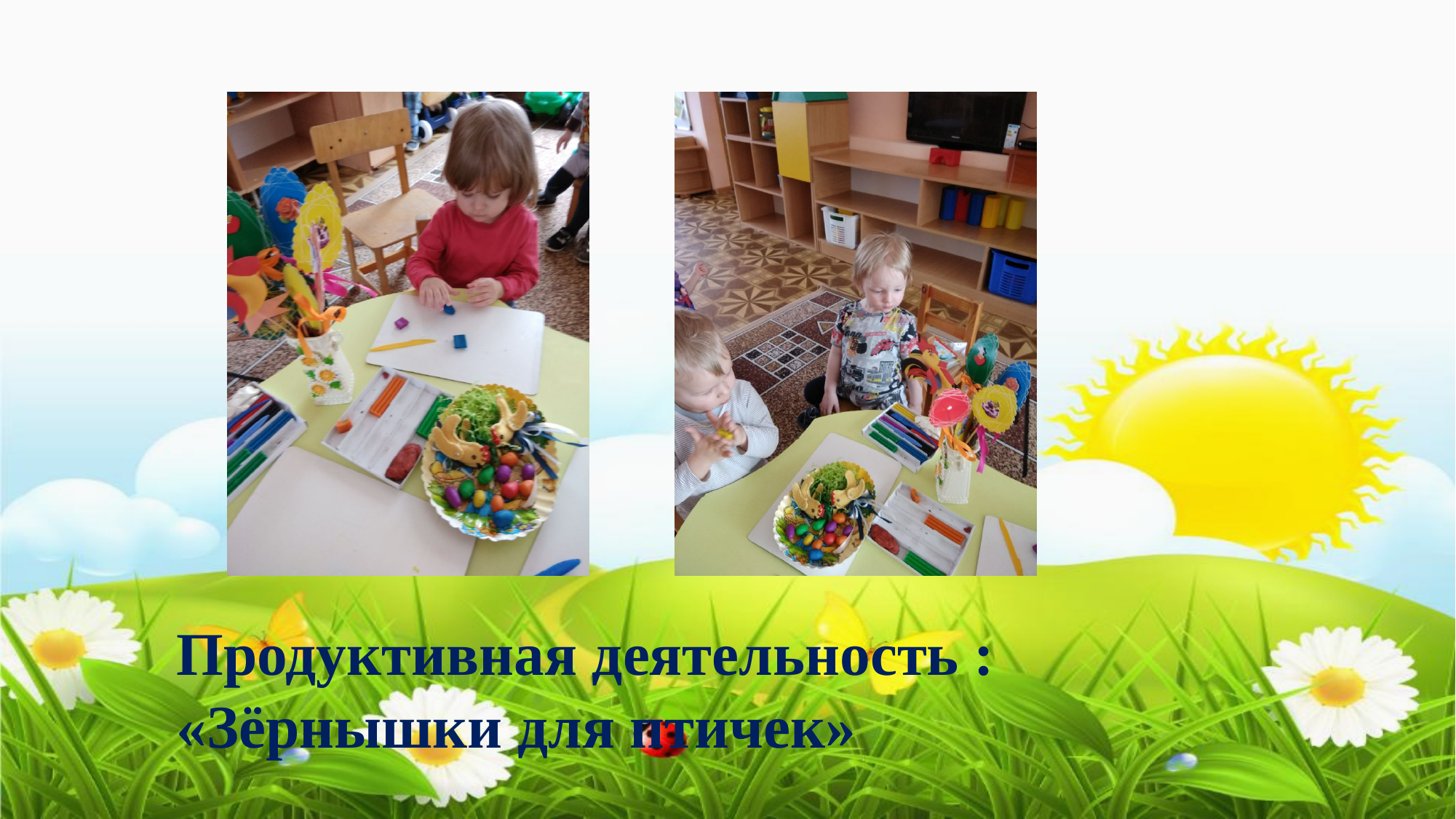

# Продуктивная деятельность : «Зёрнышки для птичек»